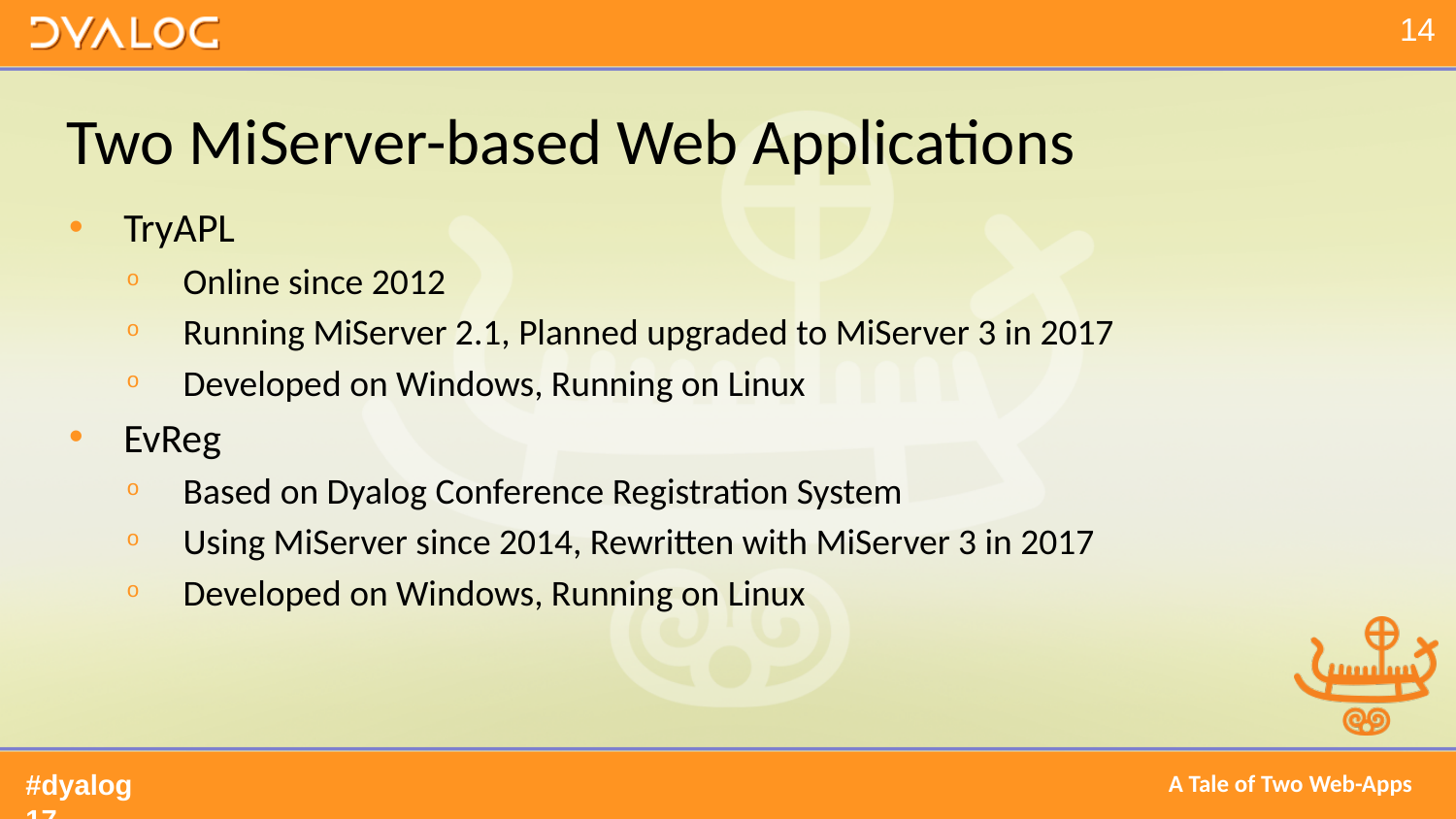

# Two MiServer-based Web Applications

TryAPL
Online since 2012
Running MiServer 2.1, Planned upgraded to MiServer 3 in 2017
Developed on Windows, Running on Linux
EvReg
Based on Dyalog Conference Registration System
Using MiServer since 2014, Rewritten with MiServer 3 in 2017
Developed on Windows, Running on Linux

A Tale of Two Web-Apps